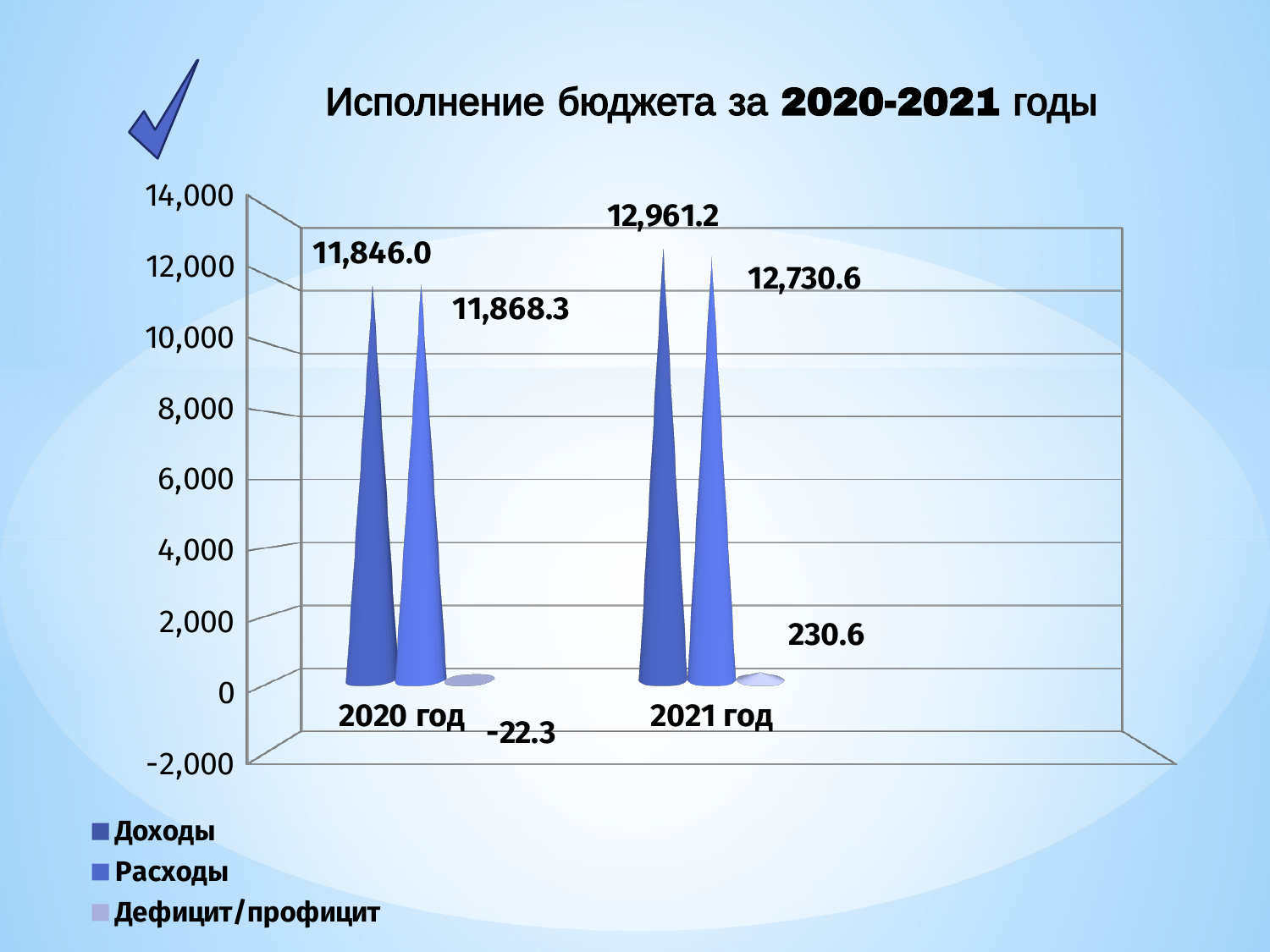

Исполнение бюджета за 2020-2021 годы

[unsupported chart]